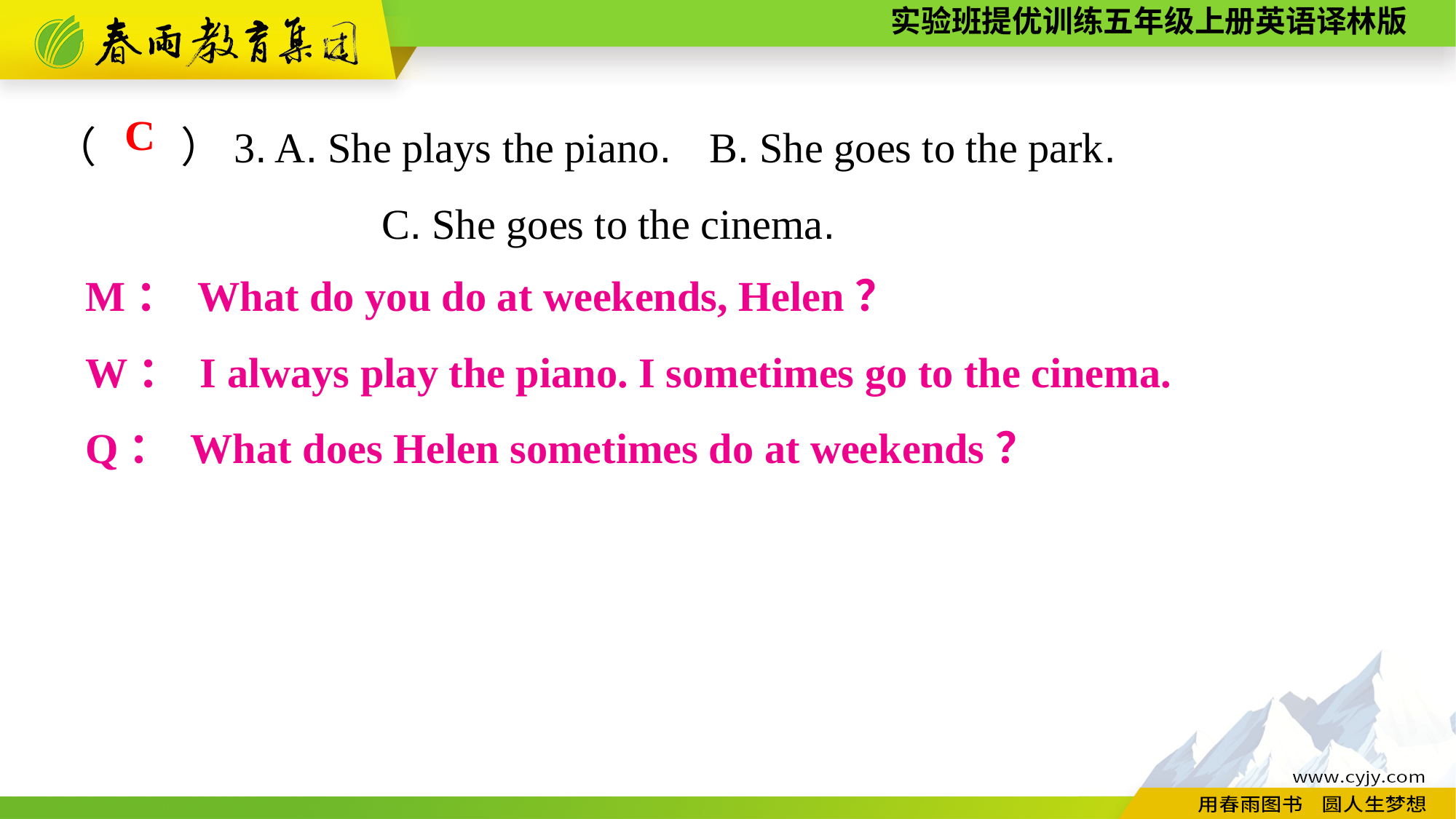

（　　）3. A. She plays the piano.	B. She goes to the park.
			C. She goes to the cinema.
C
M： What do you do at weekends, Helen？
W： I always play the piano. I sometimes go to the cinema.
Q： What does Helen sometimes do at weekends？